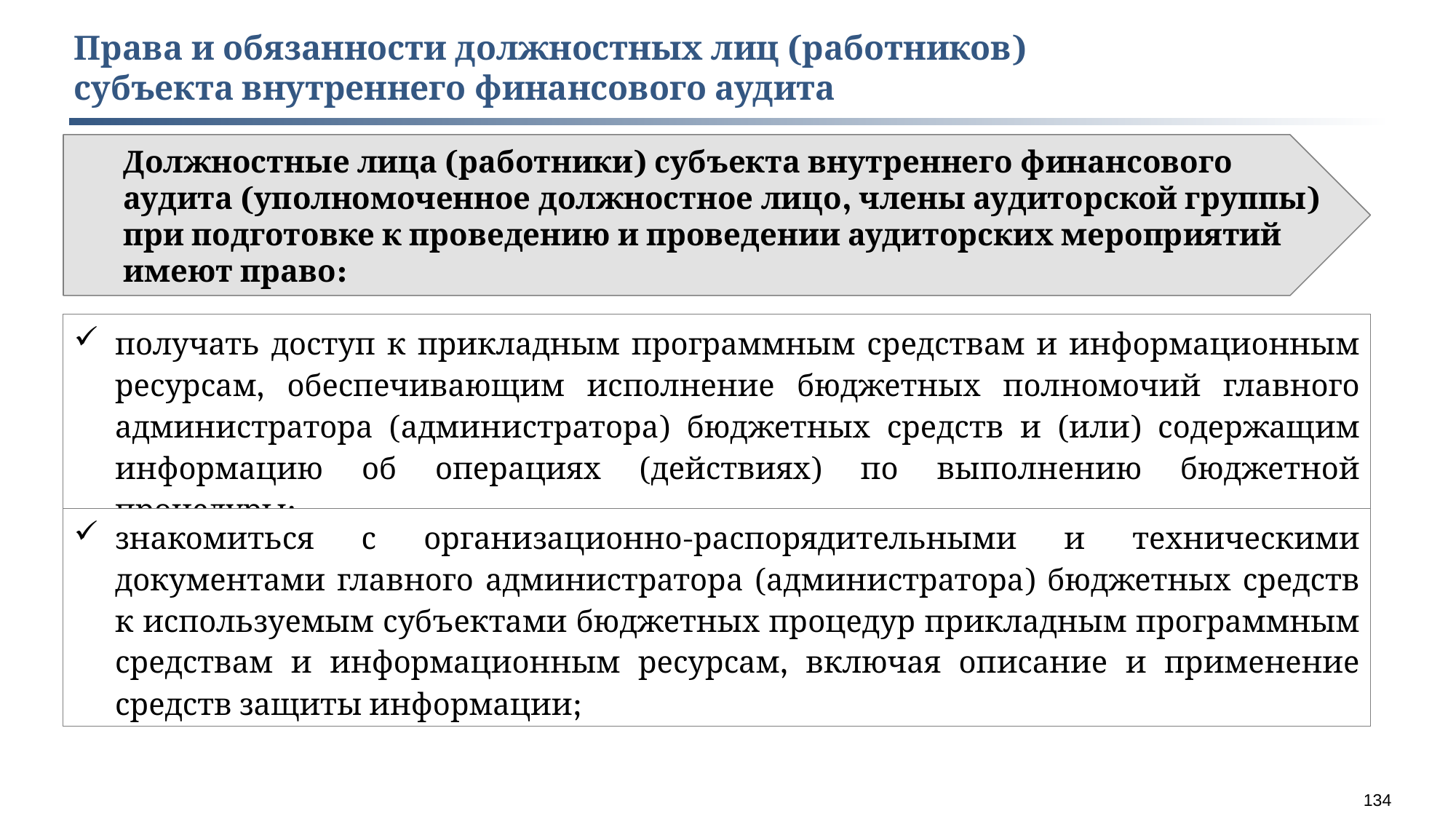

Права и обязанности должностных лиц (работников)
субъекта внутреннего финансового аудита
Должностные лица (работники) субъекта внутреннего финансового аудита (уполномоченное должностное лицо, члены аудиторской группы) при подготовке к проведению и проведении аудиторских мероприятий  имеют право:
получать доступ к прикладным программным средствам и информационным ресурсам, обеспечивающим исполнение бюджетных полномочий главного администратора (администратора) бюджетных средств и (или) содержащим информацию об операциях (действиях) по выполнению бюджетной процедуры;
знакомиться с организационно-распорядительными и техническими документами главного администратора (администратора) бюджетных средств к используемым субъектами бюджетных процедур прикладным программным средствам и информационным ресурсам, включая описание и применение средств защиты информации;